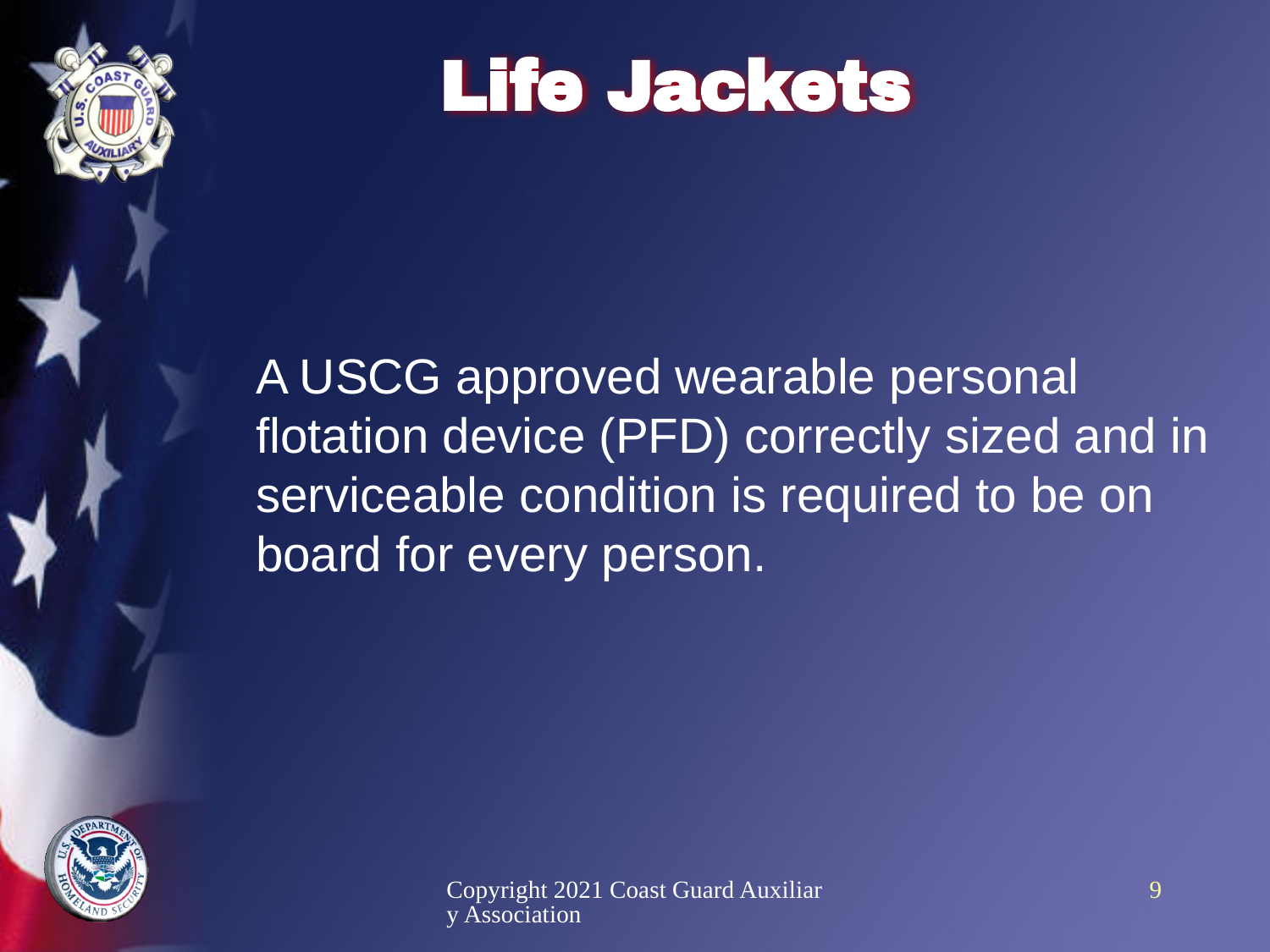

# Life Jackets
A USCG approved wearable personal flotation device (PFD) correctly sized and in serviceable condition is required to be on board for every person.

Copyright 2021 Coast Guard Auxiliary Association
9